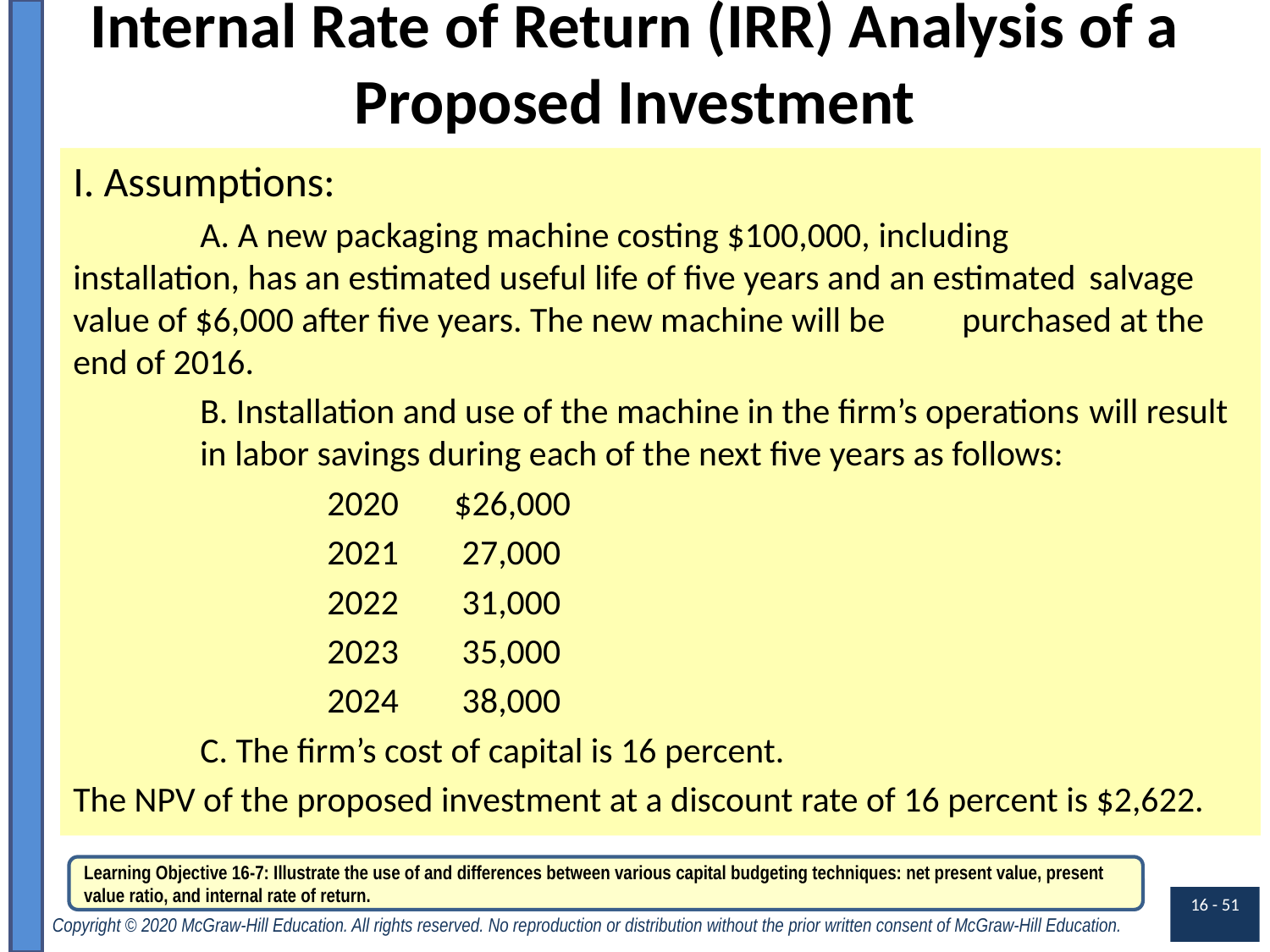

# Internal Rate of Return (IRR) Analysis of a Proposed Investment
I. Assumptions:
	A. A new packaging machine costing $100,000, including 	installation, has an estimated useful life of five years and an estimated 	salvage value of $6,000 after five years. The new machine will be 	purchased at the end of 2016.
	B. Installation and use of the machine in the firm’s operations 	will result 	in labor savings during each of the next five years as follows:
		2020 	$26,000
		2021 	 27,000
		2022	 31,000
		2023	 35,000
		2024	 38,000
	C. The firm’s cost of capital is 16 percent.
The NPV of the proposed investment at a discount rate of 16 percent is $2,622.
Learning Objective 16-7: Illustrate the use of and differences between various capital budgeting techniques: net present value, present value ratio, and internal rate of return.